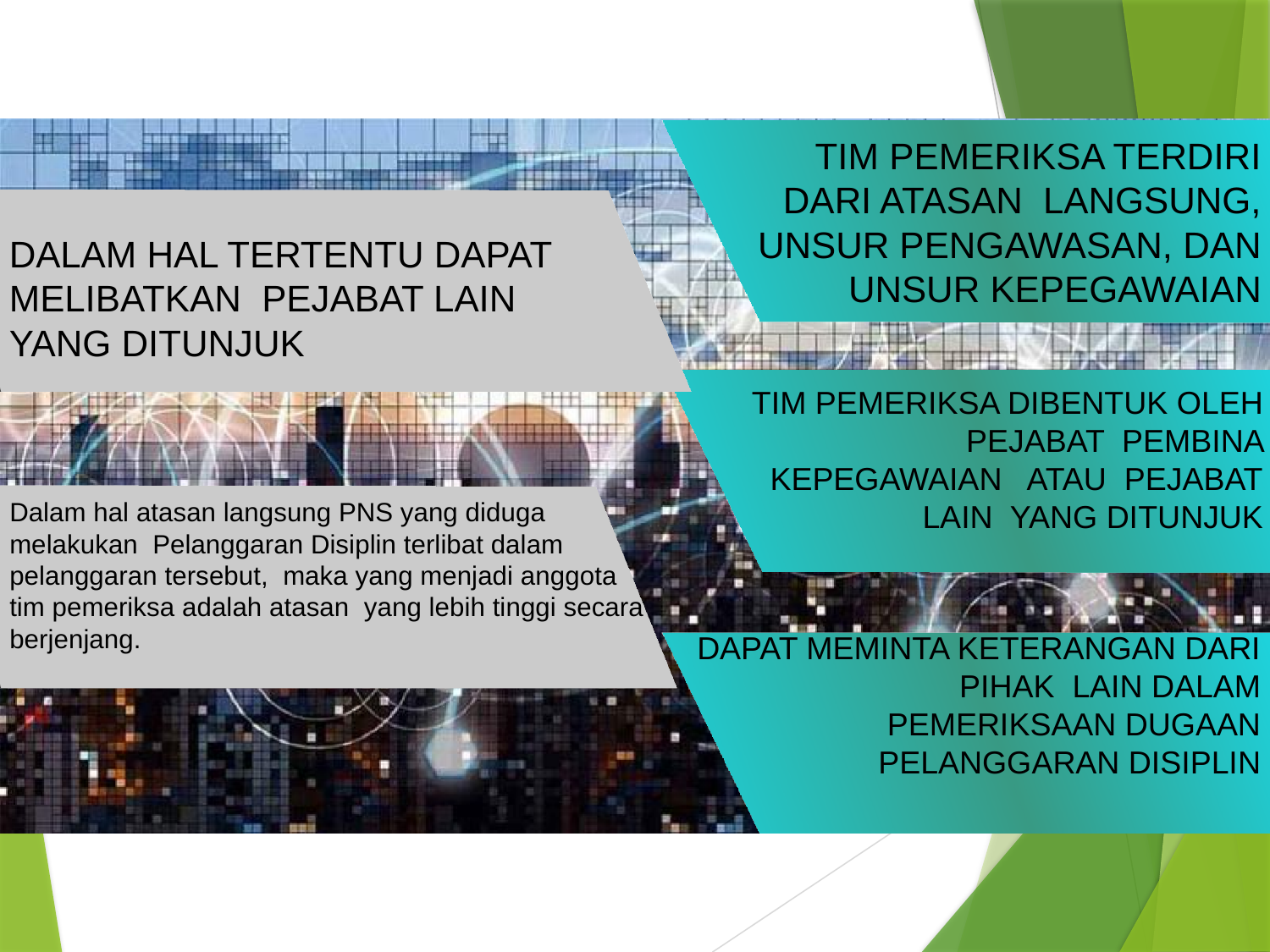

# TIM PEMERIKSA TERDIRI DARI ATASAN  LANGSUNG, UNSUR PENGAWASAN, DAN
UNSUR KEPEGAWAIAN
DALAM HAL TERTENTU DAPAT MELIBATKAN  PEJABAT LAIN YANG DITUNJUK
TIM PEMERIKSA DIBENTUK OLEH PEJABAT  PEMBINA KEPEGAWAIAN   ATAU  PEJABAT
LAIN  YANG DITUNJUK

DAPAT MEMINTA KETERANGAN DARI PIHAK  LAIN DALAM PEMERIKSAAN DUGAAN
PELANGGARAN DISIPLIN
Dalam hal atasan langsung PNS yang diduga melakukan  Pelanggaran Disiplin terlibat dalam pelanggaran tersebut,  maka yang menjadi anggota tim pemeriksa adalah atasan  yang lebih tinggi secara berjenjang.